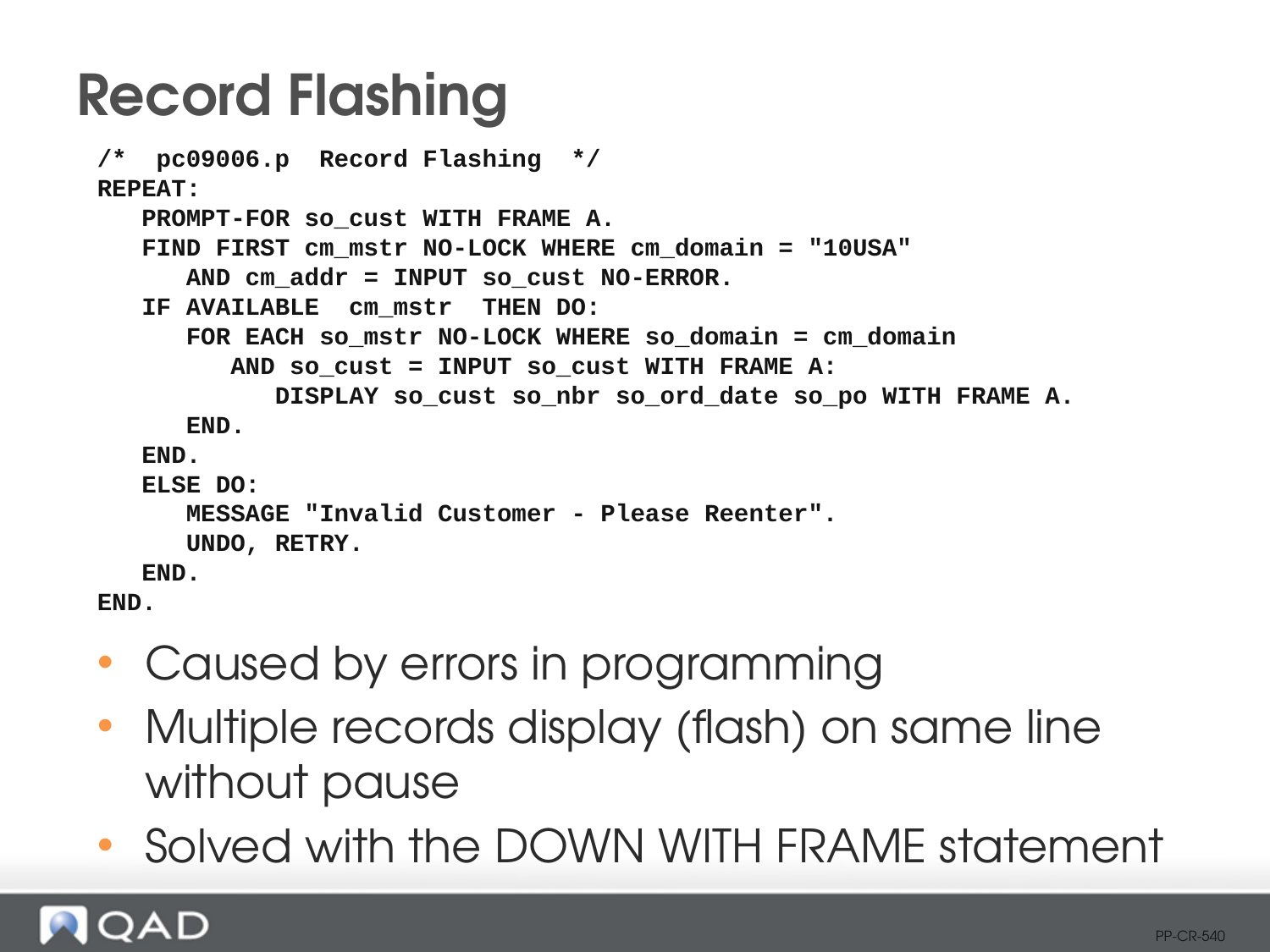

# Record Flashing
/*  pc09006.p  Record Flashing  */
REPEAT:
   PROMPT-FOR so_cust WITH FRAME A.
   FIND FIRST cm_mstr NO-LOCK WHERE cm_domain = "10USA"
      AND cm_addr = INPUT so_cust NO-ERROR.
   IF AVAILABLE  cm_mstr  THEN DO:
      FOR EACH so_mstr NO-LOCK WHERE so_domain = cm_domain
         AND so_cust = INPUT so_cust WITH FRAME A:
            DISPLAY so_cust so_nbr so_ord_date so_po WITH FRAME A.
      END.
   END.
   ELSE DO:
      MESSAGE "Invalid Customer - Please Reenter".
      UNDO, RETRY.
   END.
END.

Caused by errors in programming
Multiple records display (flash) on same line without pause
Solved with the DOWN WITH FRAME statement

PP-CR-540